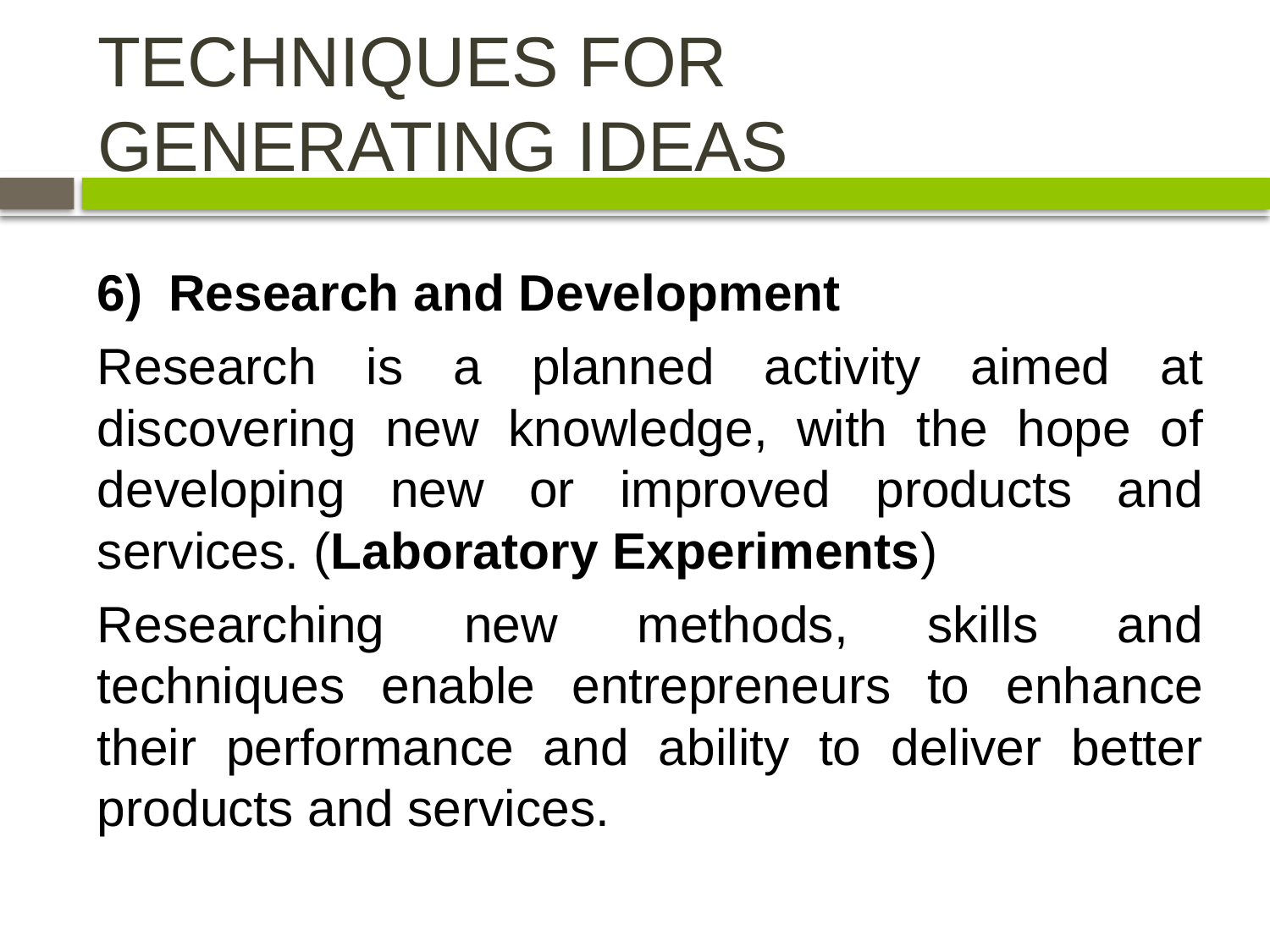

# TECHNIQUES FOR GENERATING IDEAS
Research and Development
Research is a planned activity aimed at discovering new knowledge, with the hope of developing new or improved products and services. (Laboratory Experiments)
Researching new methods, skills and techniques enable entrepreneurs to enhance their performance and ability to deliver better products and services.